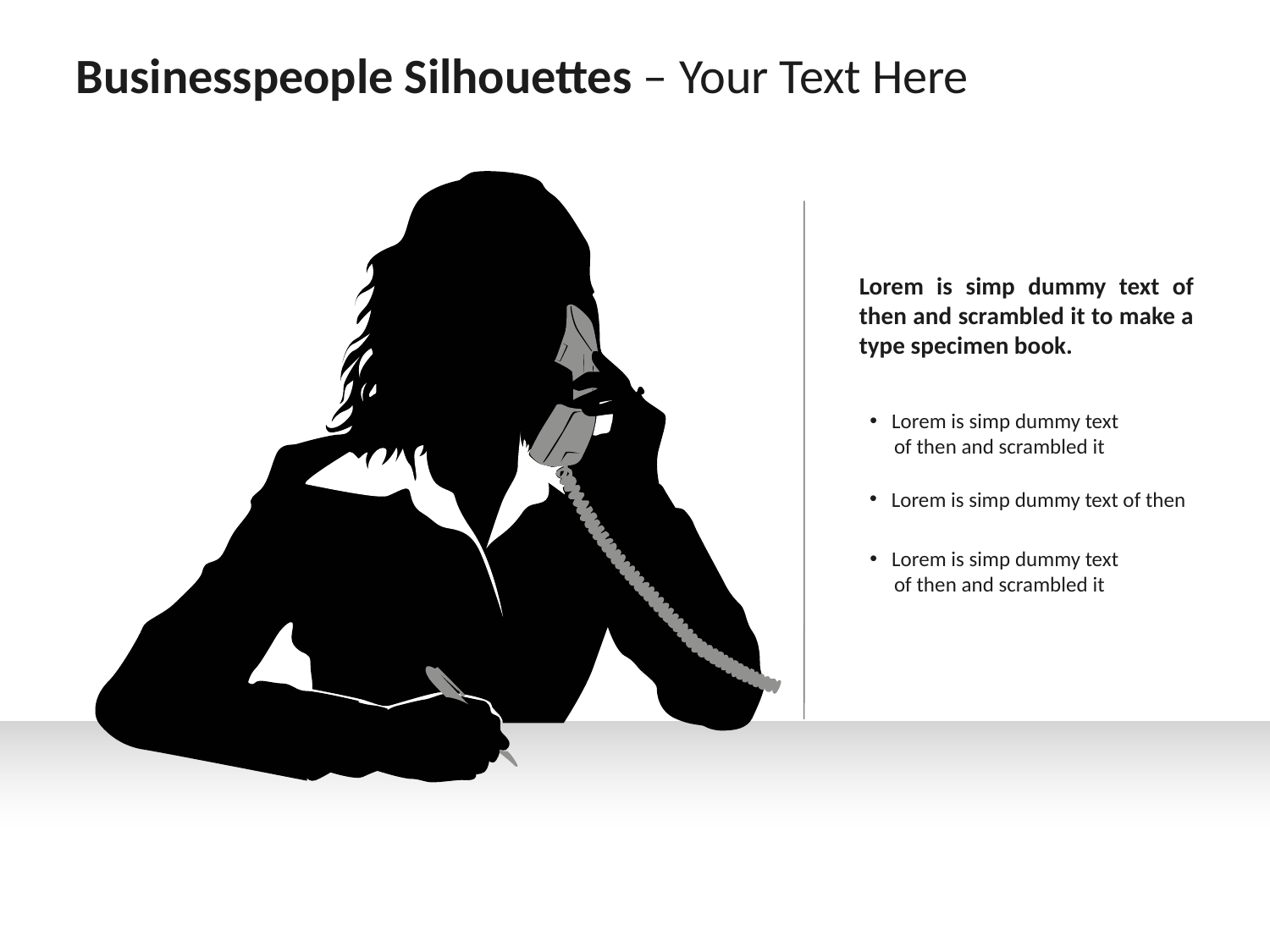

Businesspeople Silhouettes – Your Text Here

Lorem is simp dummy text of then and scrambled it to make a
type specimen book.
   Lorem is simp dummy text
     of then and scrambled it
   Lorem is simp dummy text of then
   Lorem is simp dummy text
     of then and scrambled it